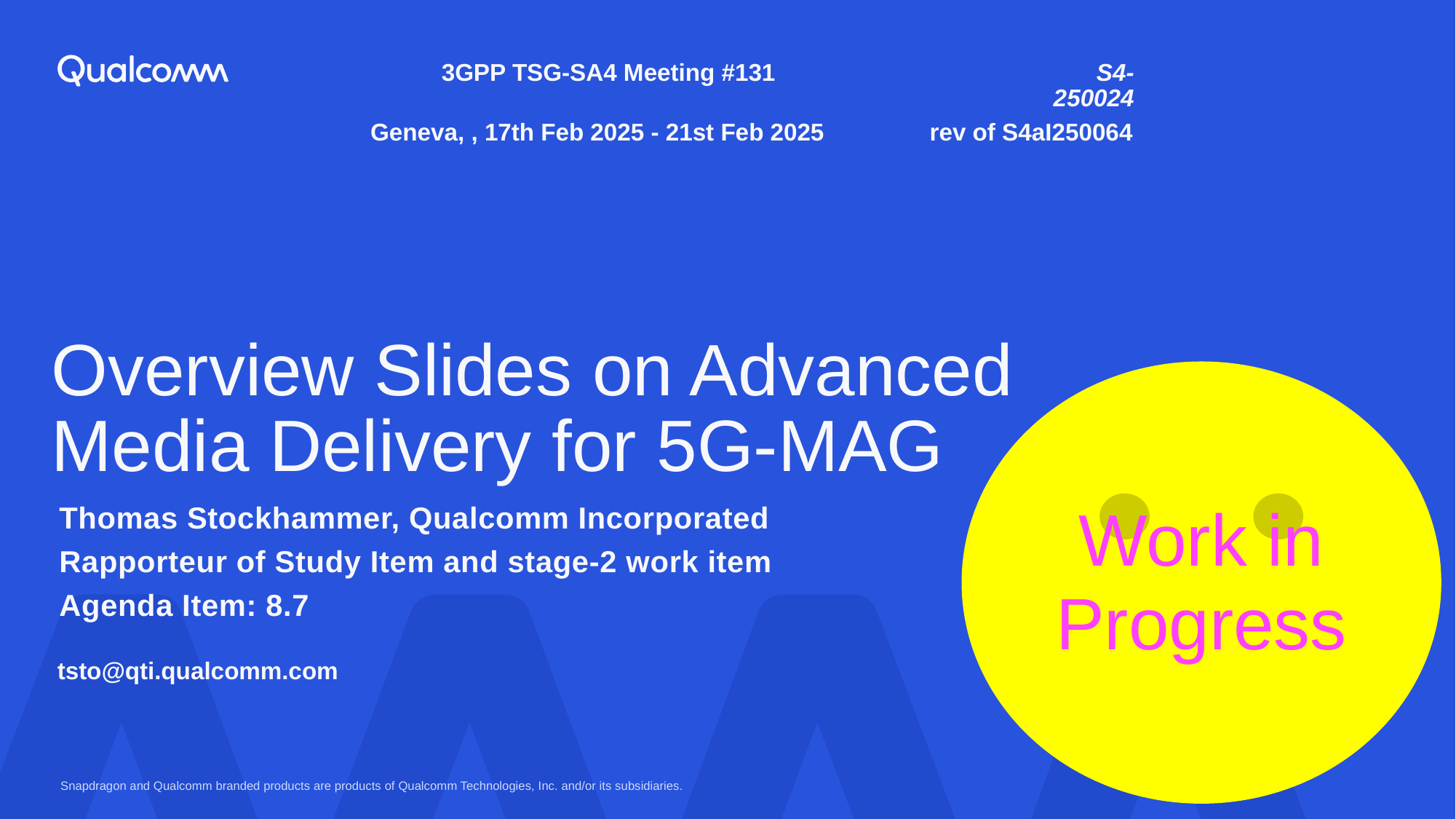

3GPP TSG-SA4 Meeting #131			S4-250024
Geneva, , 17th Feb 2025 - 21st Feb 2025	  rev of S4aI250064
# Overview Slides on Advanced Media Delivery for 5G-MAG
Work in Progress
Thomas Stockhammer, Qualcomm Incorporated
Rapporteur of Study Item and stage-2 work item
Agenda Item: 8.7
tsto@qti.qualcomm.com